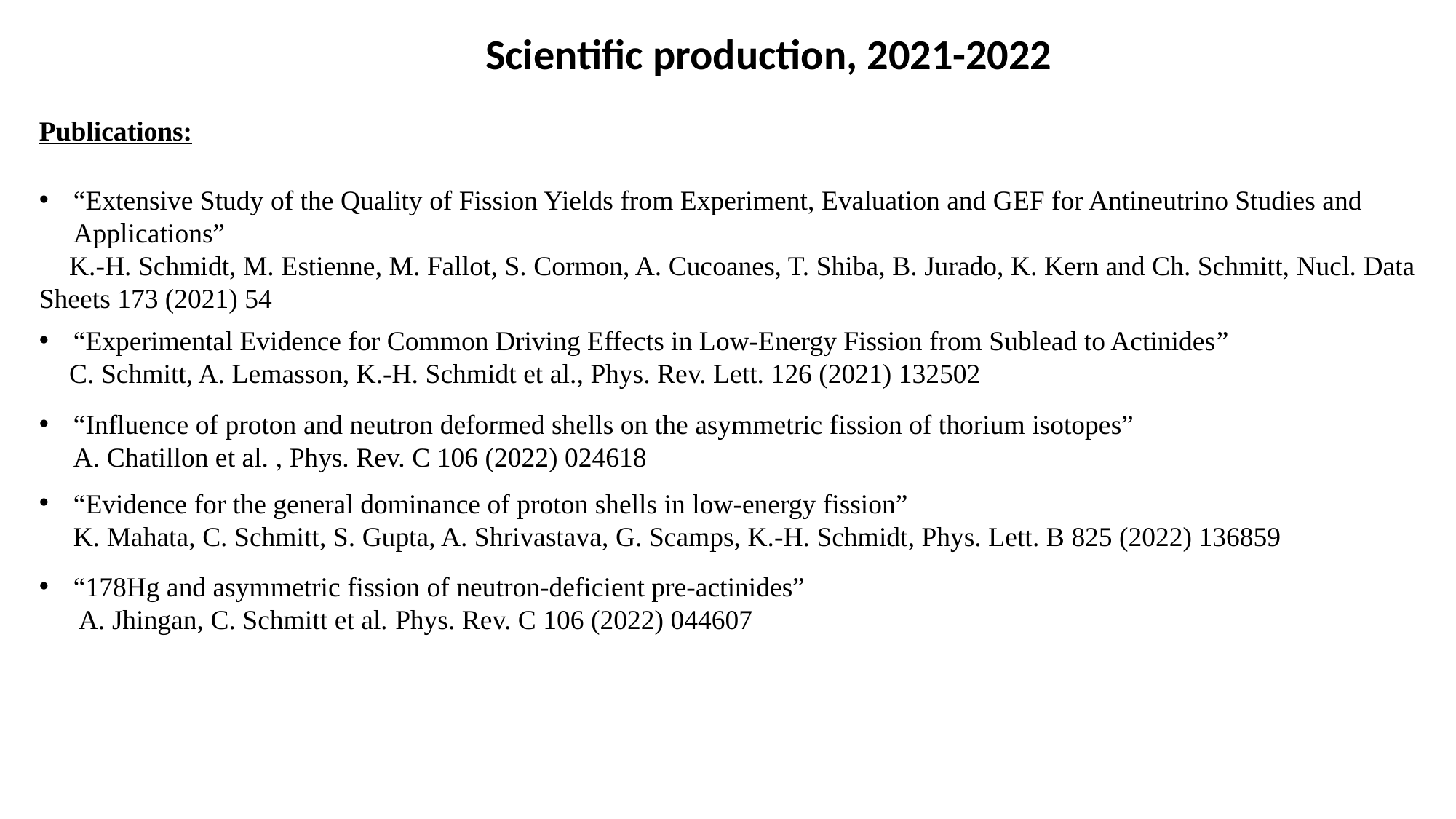

Scientific production, 2021-2022
Publications:

“Extensive Study of the Quality of Fission Yields from Experiment, Evaluation and GEF for Antineutrino Studies and Applications”
	K.-H. Schmidt, M. Estienne, M. Fallot, S. Cormon, A. Cucoanes, T. Shiba, B. Jurado, K. Kern and Ch. Schmitt, Nucl. Data 	Sheets 173 (2021) 54
“Experimental Evidence for Common Driving Effects in Low-Energy Fission from Sublead to Actinides”
	C. Schmitt, A. Lemasson, K.-H. Schmidt et al., Phys. Rev. Lett. 126 (2021) 132502
“Influence of proton and neutron deformed shells on the asymmetric fission of thorium isotopes”
A. Chatillon et al. , Phys. Rev. C 106 (2022) 024618
“Evidence for the general dominance of proton shells in low-energy fission”
K. Mahata, C. Schmitt, S. Gupta, A. Shrivastava, G. Scamps, K.-H. Schmidt, Phys. Lett. B 825 (2022) 136859
“178Hg and asymmetric fission of neutron-deficient pre-actinides”
 A. Jhingan, C. Schmitt et al. Phys. Rev. C 106 (2022) 044607